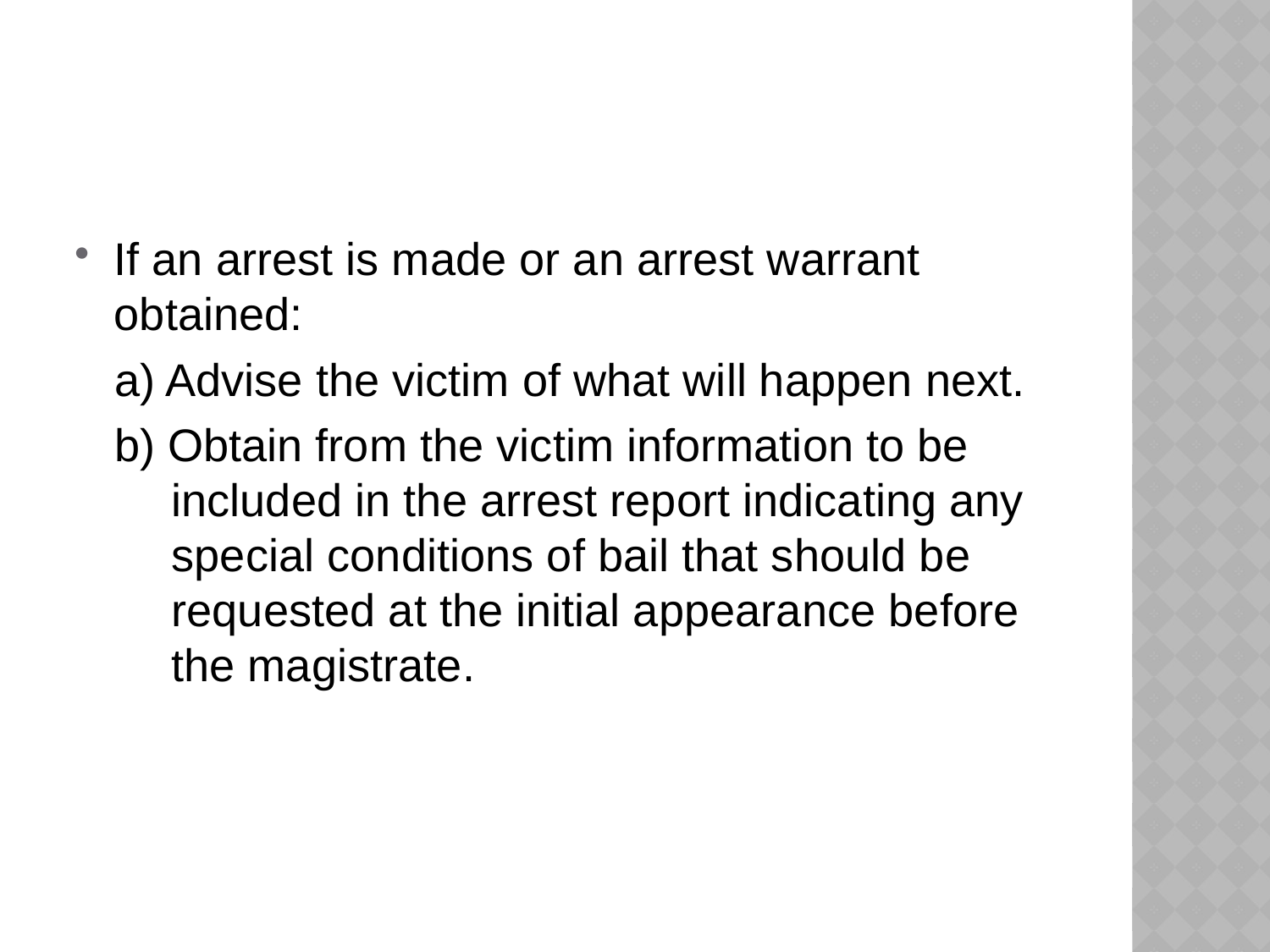

#
If an arrest is made or an arrest warrant obtained:
   a) Advise the victim of what will happen next.
   b) Obtain from the victim information to be included in the arrest report indicating any special conditions of bail that should be requested at the initial appearance before the magistrate.